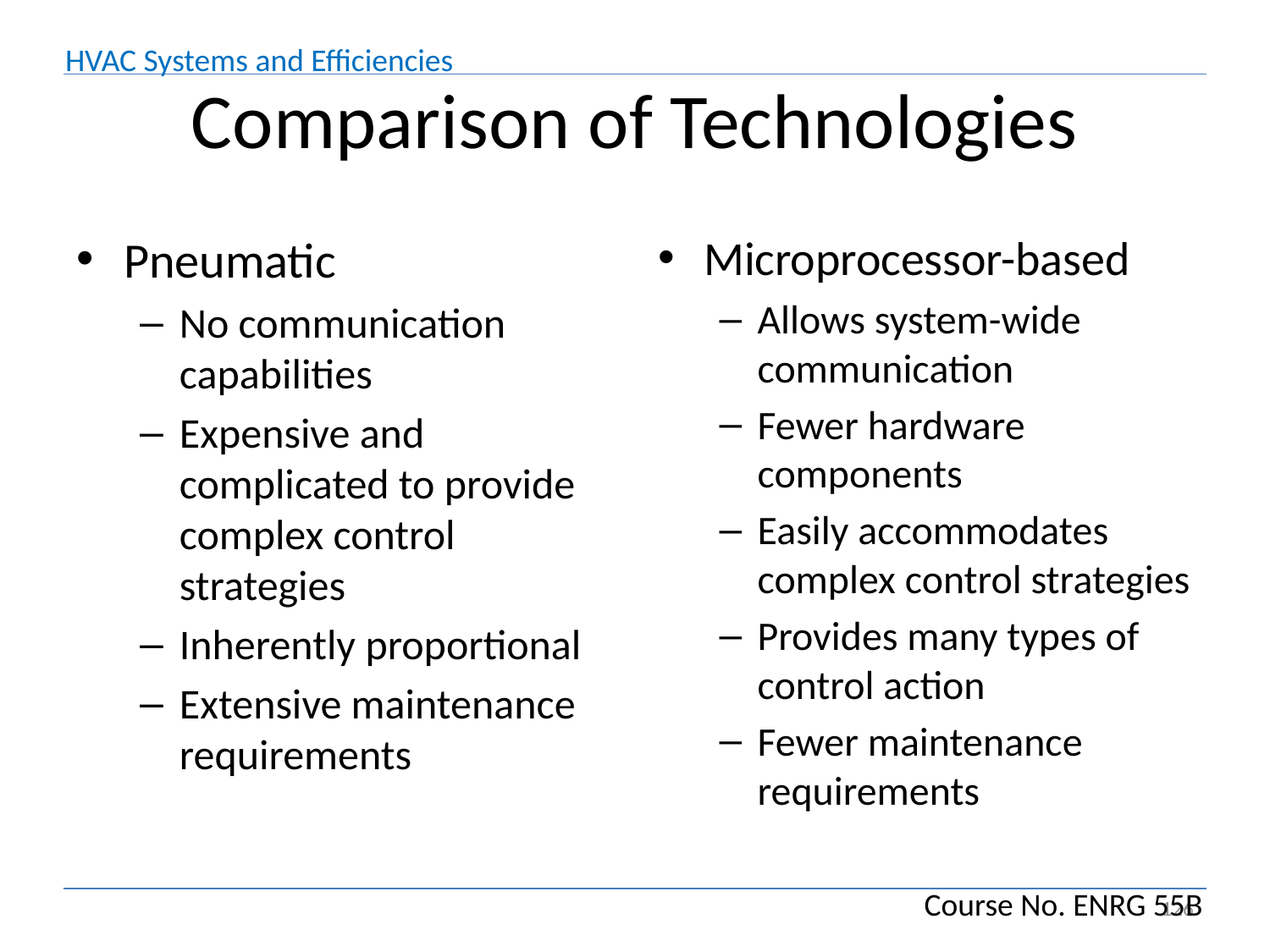

# Comparison of Technologies
Pneumatic
No communication capabilities
Expensive and complicated to provide complex control strategies
Inherently proportional
Extensive maintenance requirements
Microprocessor-based
Allows system-wide communication
Fewer hardware components
Easily accommodates complex control strategies
Provides many types of control action
Fewer maintenance requirements